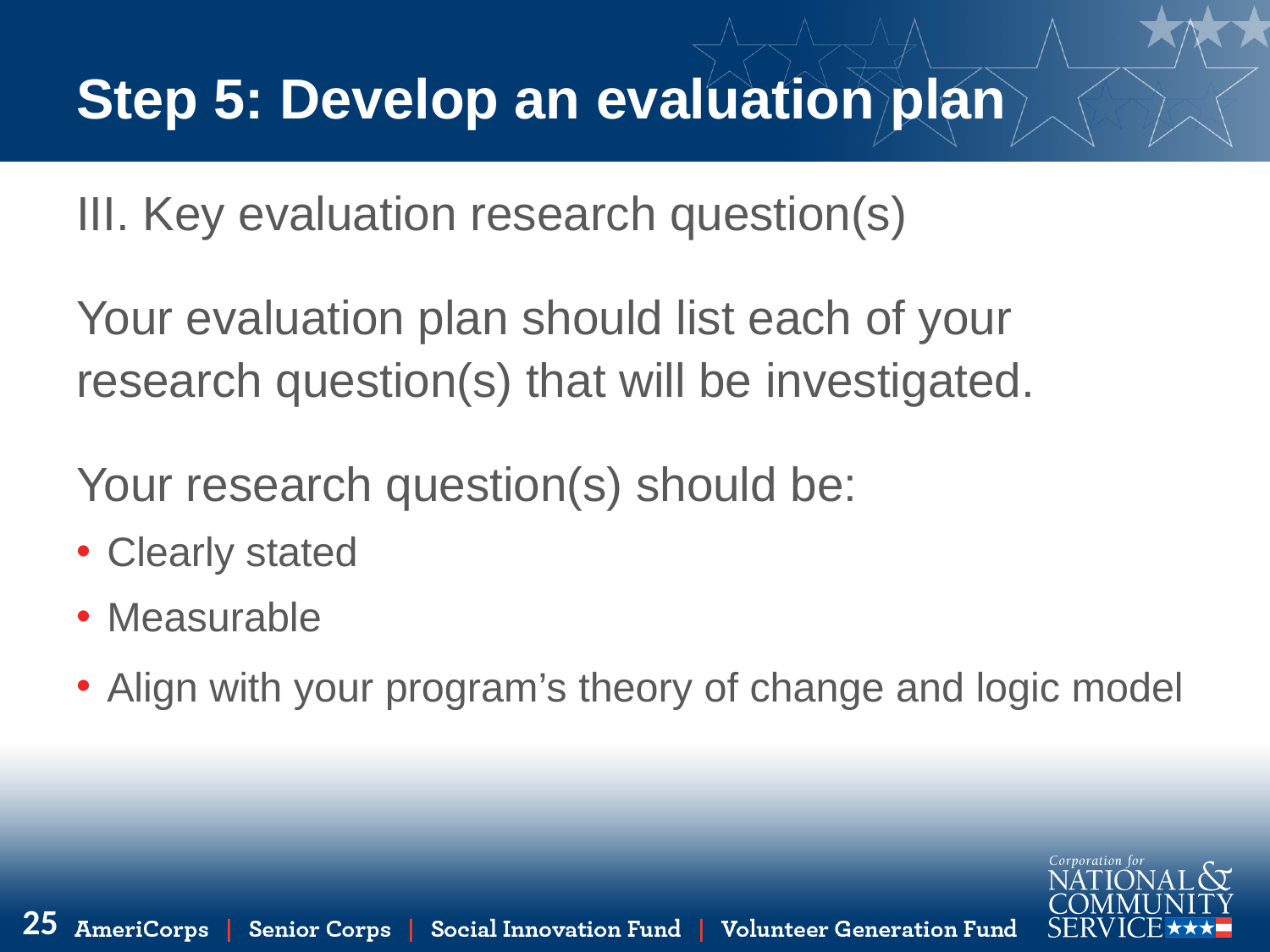

# Step 5: Develop an evaluation plan
III. Key evaluation research question(s)
Your evaluation plan should list each of your research question(s) that will be investigated.
Your research question(s) should be:
Clearly stated
Measurable
Align with your program’s theory of change and logic model
25